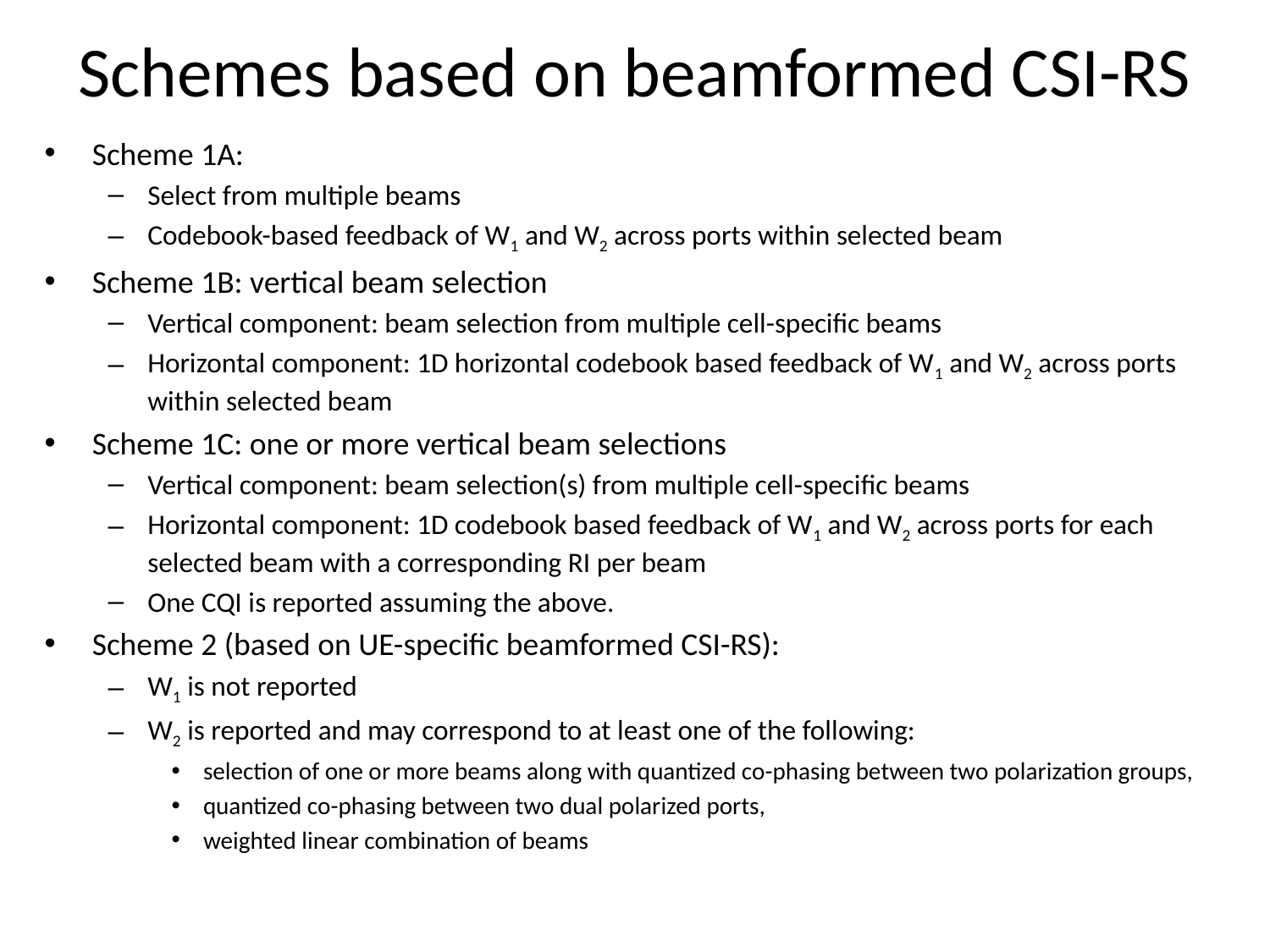

# Schemes based on beamformed CSI-RS
Scheme 1A:
Select from multiple beams
Codebook-based feedback of W1 and W2 across ports within selected beam
Scheme 1B: vertical beam selection
Vertical component: beam selection from multiple cell-specific beams
Horizontal component: 1D horizontal codebook based feedback of W1 and W2 across ports within selected beam
Scheme 1C: one or more vertical beam selections
Vertical component: beam selection(s) from multiple cell-specific beams
Horizontal component: 1D codebook based feedback of W1 and W2 across ports for each selected beam with a corresponding RI per beam
One CQI is reported assuming the above.
Scheme 2 (based on UE-specific beamformed CSI-RS):
W1 is not reported
W2 is reported and may correspond to at least one of the following:
selection of one or more beams along with quantized co-phasing between two polarization groups,
quantized co-phasing between two dual polarized ports,
weighted linear combination of beams